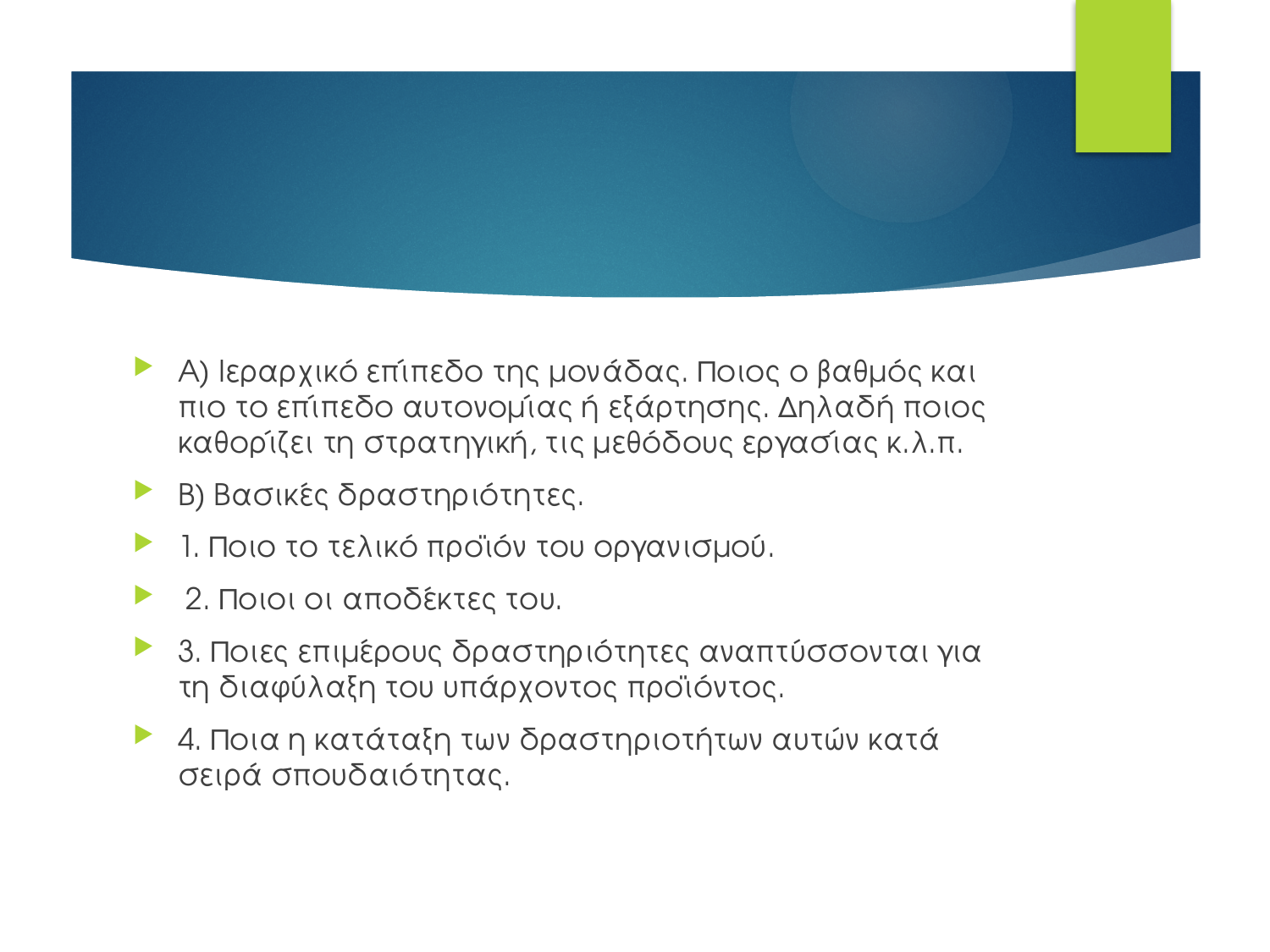

#
Α) Ιεραρχικό επίπεδο της μονάδας. Ποιος ο βαθμός και πιο το επίπεδο αυτονομίας ή εξάρτησης. Δηλαδή ποιος καθορίζει τη στρατηγική, τις μεθόδους εργασίας κ.λ.π.
Β) Βασικές δραστηριότητες.
1. Ποιο το τελικό προϊόν του οργανισμού.
 2. Ποιοι οι αποδέκτες του.
3. Ποιες επιμέρους δραστηριότητες αναπτύσσονται για τη διαφύλαξη του υπάρχοντος προϊόντος.
4. Ποια η κατάταξη των δραστηριοτήτων αυτών κατά σειρά σπουδαιότητας.